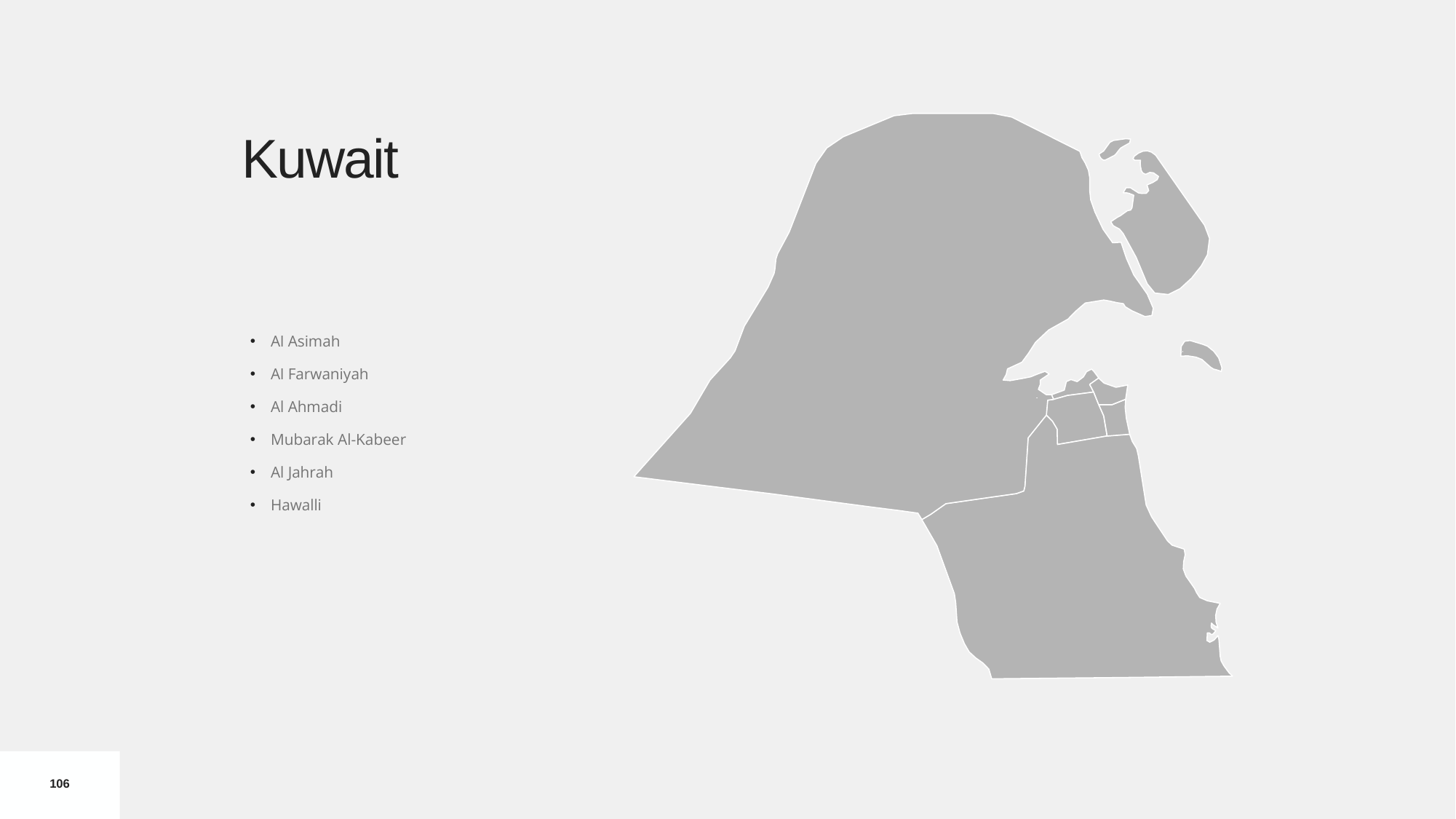

# Kuwait

Al Asimah
Al Farwaniyah
Al Ahmadi
Mubarak Al-Kabeer
Al Jahrah
Hawalli